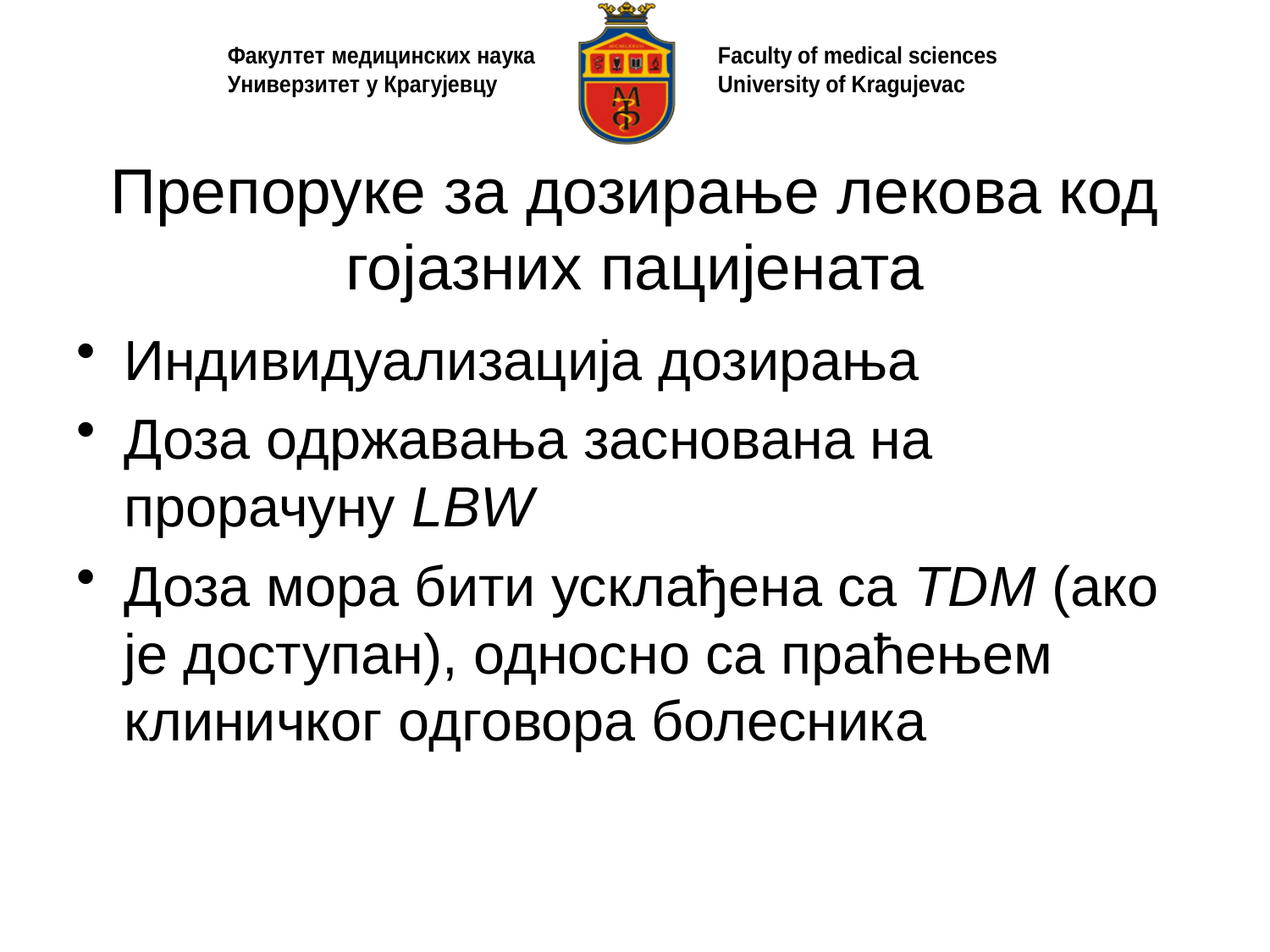

# Препоруке за дозирање лекова код гојазних пацијената
Индивидуализација дозирања
Доза одржавања заснована на прорачуну LBW
Доза мора бити усклађена са TDM (ако је доступан), односно са праћењем клиничког одговора болесника